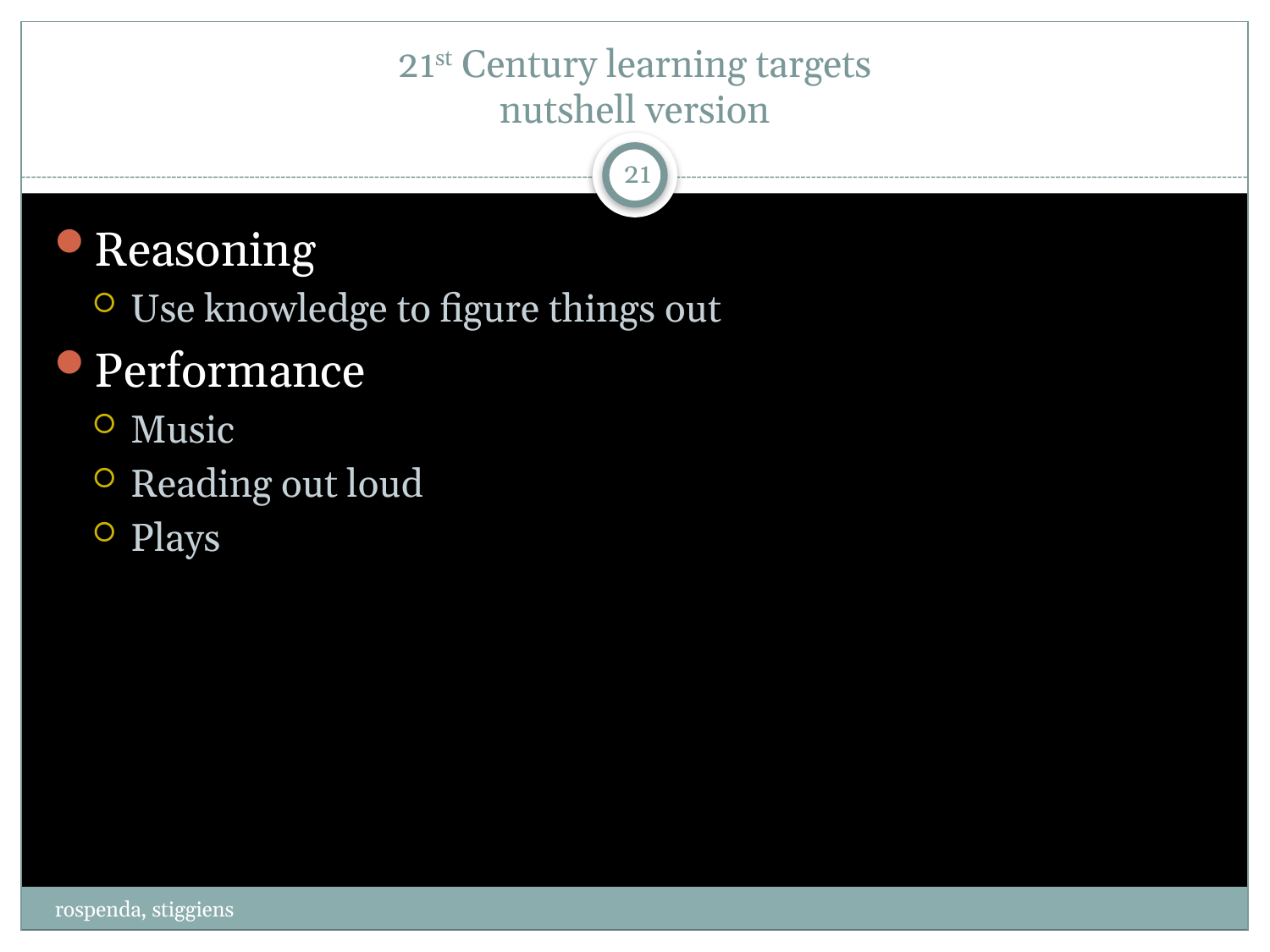

# 21st Century learning targets nutshell version
21
Reasoning
Use knowledge to figure things out
Performance
Music
Reading out loud
Plays

rospenda, stiggiens